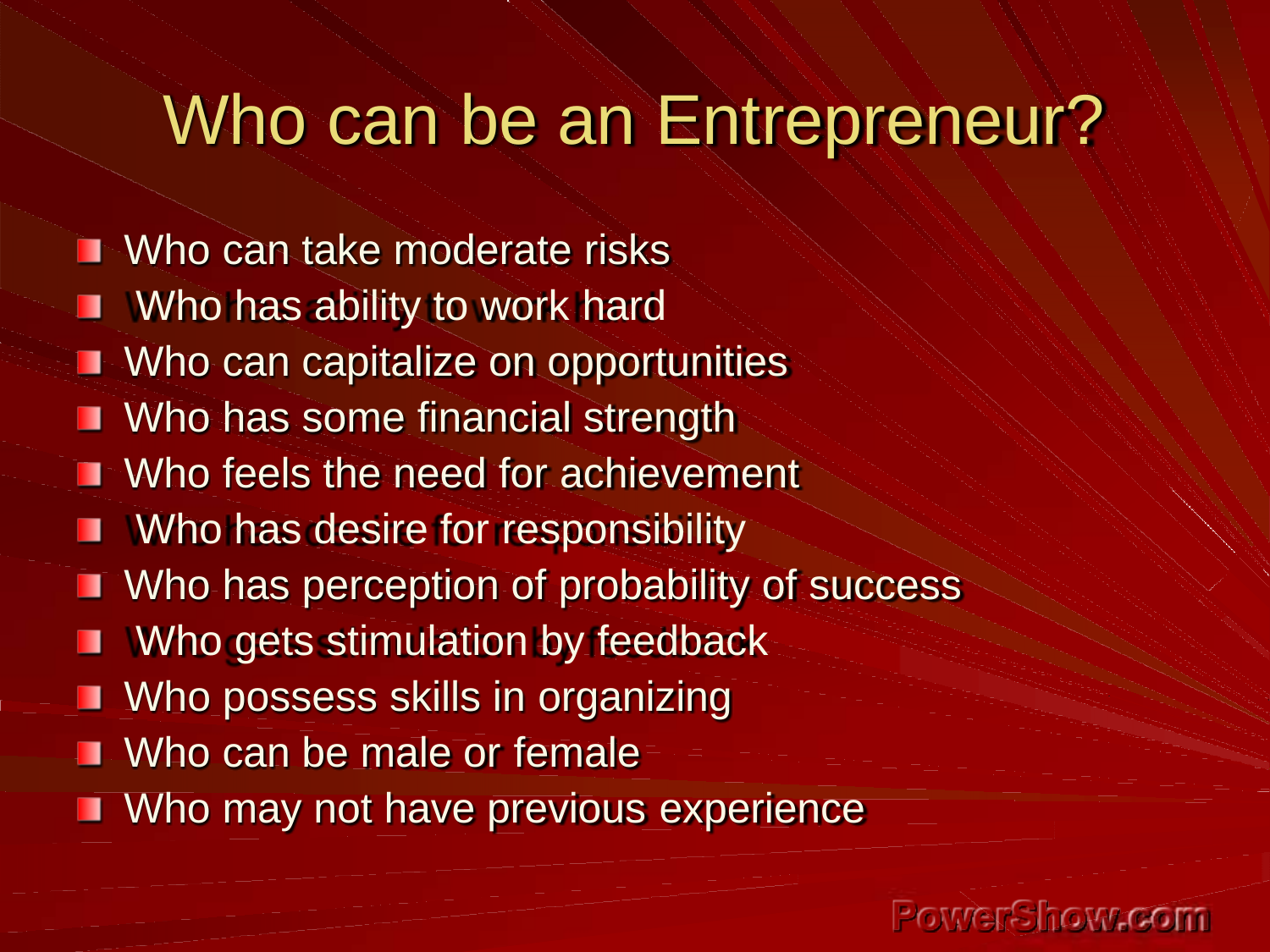

# Who can be an Entrepreneur?

Who can take moderate risks  Who has ability to work hard
Who can capitalize on opportunities  Who has some financial strength  Who feels the need for achievement  Who has desire for responsibility
Who has perception of probability of success  Who gets stimulation by feedback
Who possess skills in organizing
Who can be male or female
Who may not have previous experience